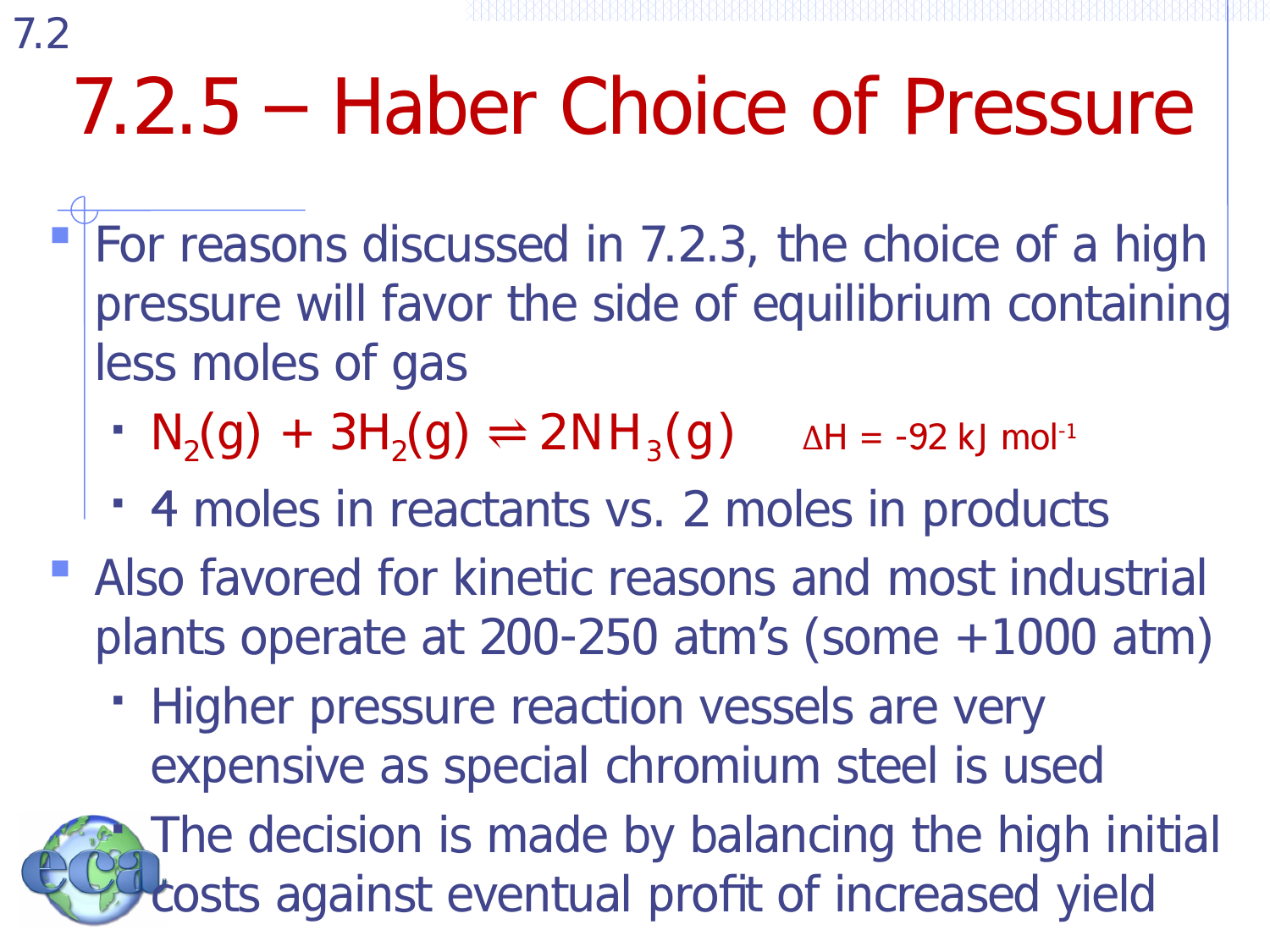

# 7.2.5 – Haber Choice of Pressure
For reasons discussed in 7.2.3, the choice of a high pressure will favor the side of equilibrium containing less moles of gas
N2(g) + 3H2(g) ⇌ 2NH3(g)    ∆H = -92 kJ mol-1
4 moles in reactants vs. 2 moles in products
Also favored for kinetic reasons and most industrial plants operate at 200-250 atm’s (some +1000 atm)
Higher pressure reaction vessels are very expensive as special chromium steel is used
The decision is made by balancing the high initial costs against eventual profit of increased yield